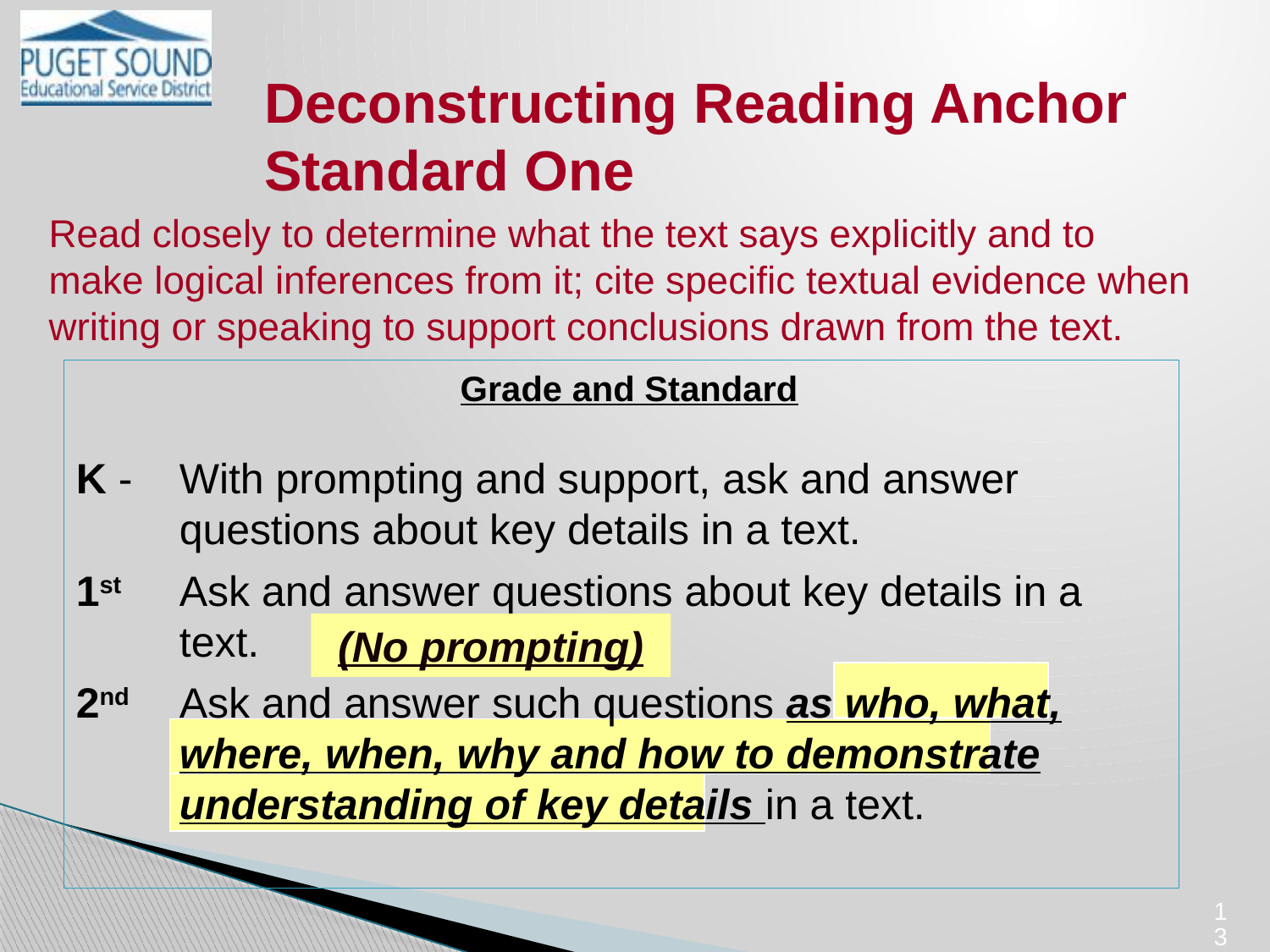

Deconstructing Reading Anchor Standard One
Read closely to determine what the text says explicitly and to make logical inferences from it; cite specific textual evidence when writing or speaking to support conclusions drawn from the text.
Grade and Standard

K - 	With prompting and support, ask and answer questions about key details in a text.
1st	Ask and answer questions about key details in a text.
2nd 	Ask and answer such questions as who, what, where, when, why and how to demonstrate understanding of key details in a text.

(No prompting)

13